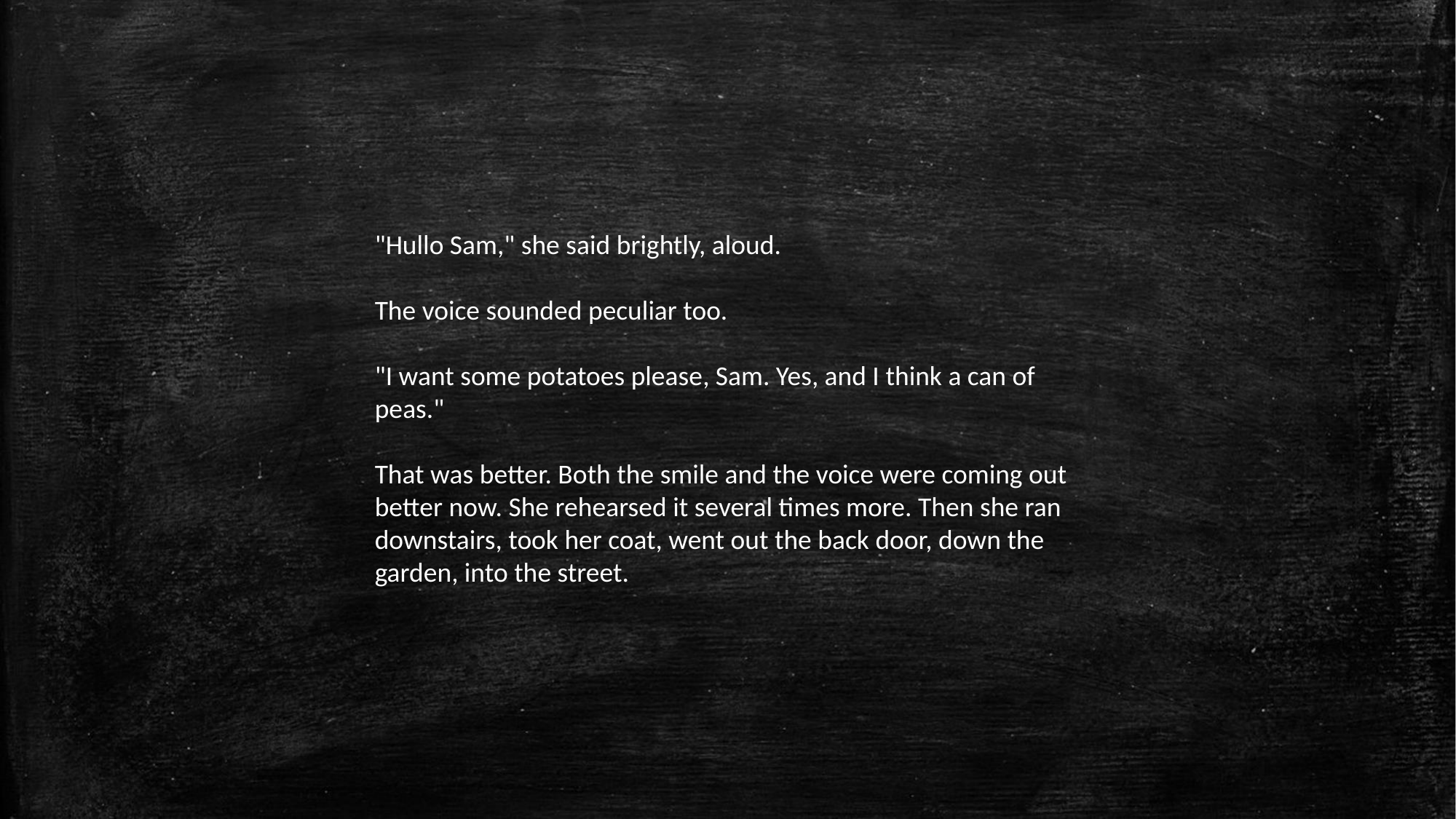

"Hullo Sam," she said brightly, aloud.
The voice sounded peculiar too.
"I want some potatoes please, Sam. Yes, and I think a can of peas."
That was better. Both the smile and the voice were coming out better now. She rehearsed it several times more. Then she ran downstairs, took her coat, went out the back door, down the garden, into the street.